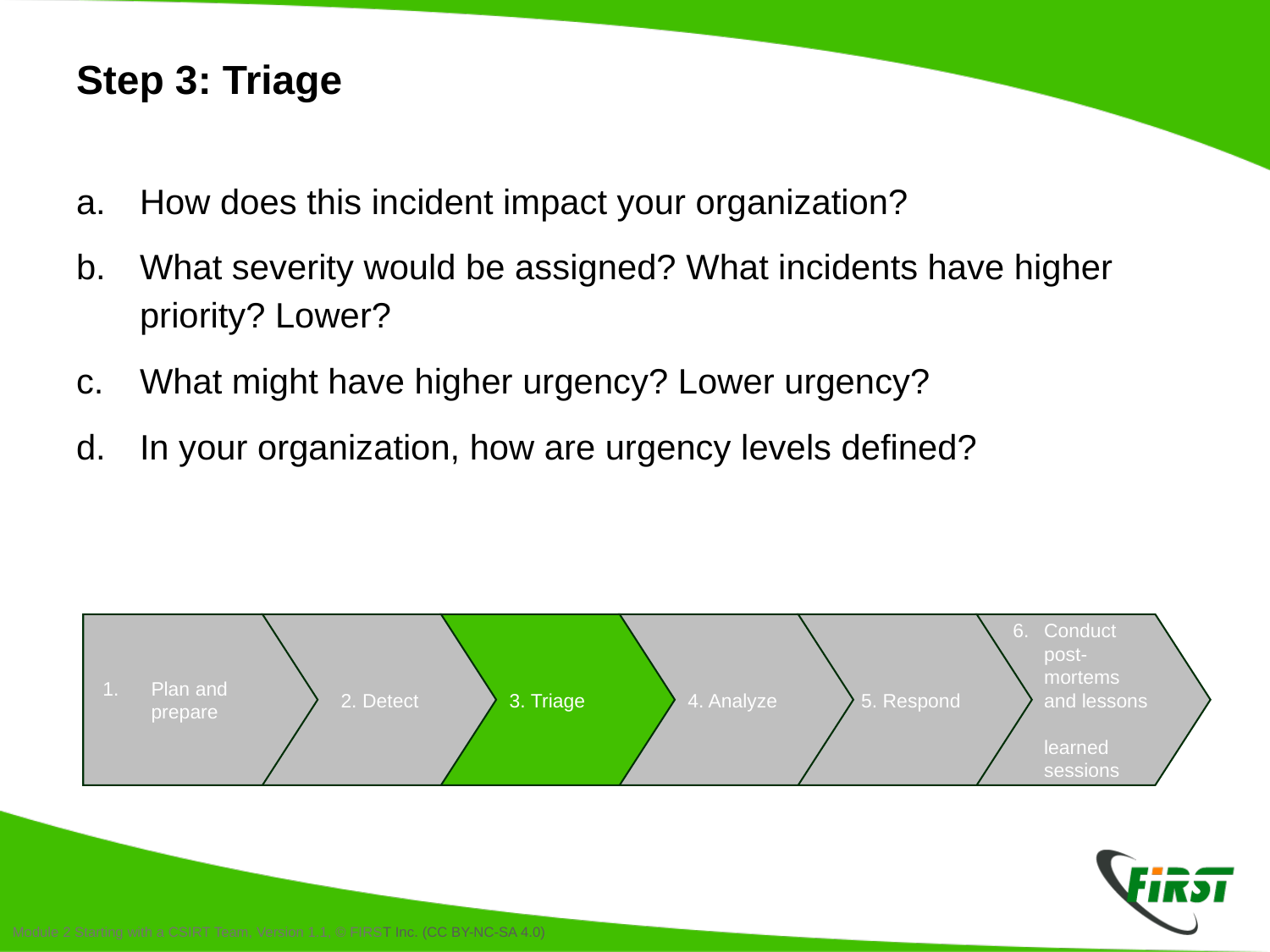

# Step 3: Triage
How does this incident impact your organization?
What severity would be assigned? What incidents have higher priority? Lower?
What might have higher urgency? Lower urgency?
In your organization, how are urgency levels defined?

Plan and prepare
  2. Detect
         3. Triage
         4. Analyze
        5. Respond
Conduct
post-
mortems
and lessons
learned sessions